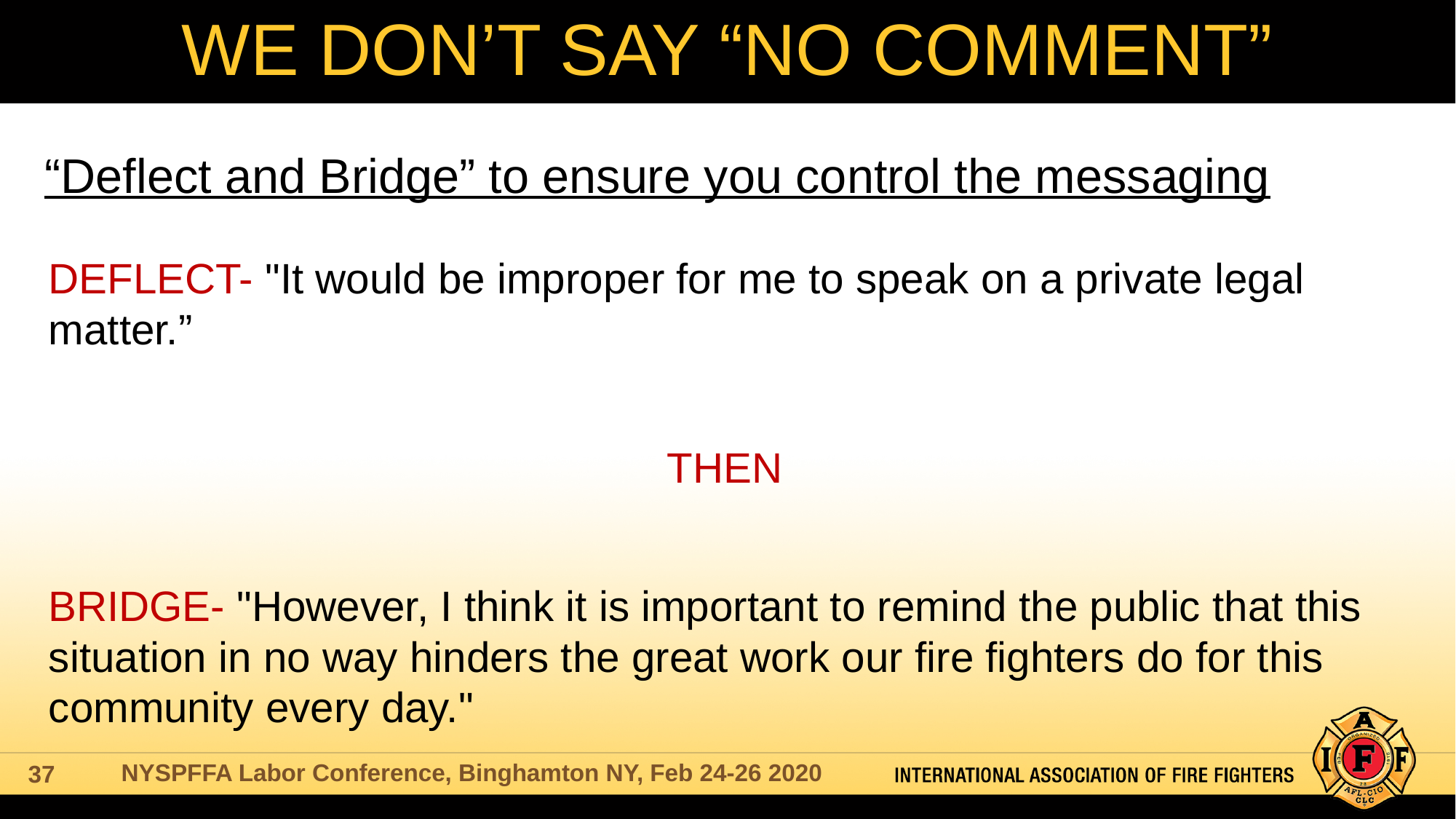

# WE DON’T SAY “NO COMMENT”
 “Deflect and Bridge” to ensure you control the messaging
DEFLECT- "It would be improper for me to speak on a private legal matter.”

THEN

BRIDGE- "However, I think it is important to remind the public that this situation in no way hinders the great work our fire fighters do for this community every day."
NYSPFFA Labor Conference, Binghamton NY, Feb 24-26 2020